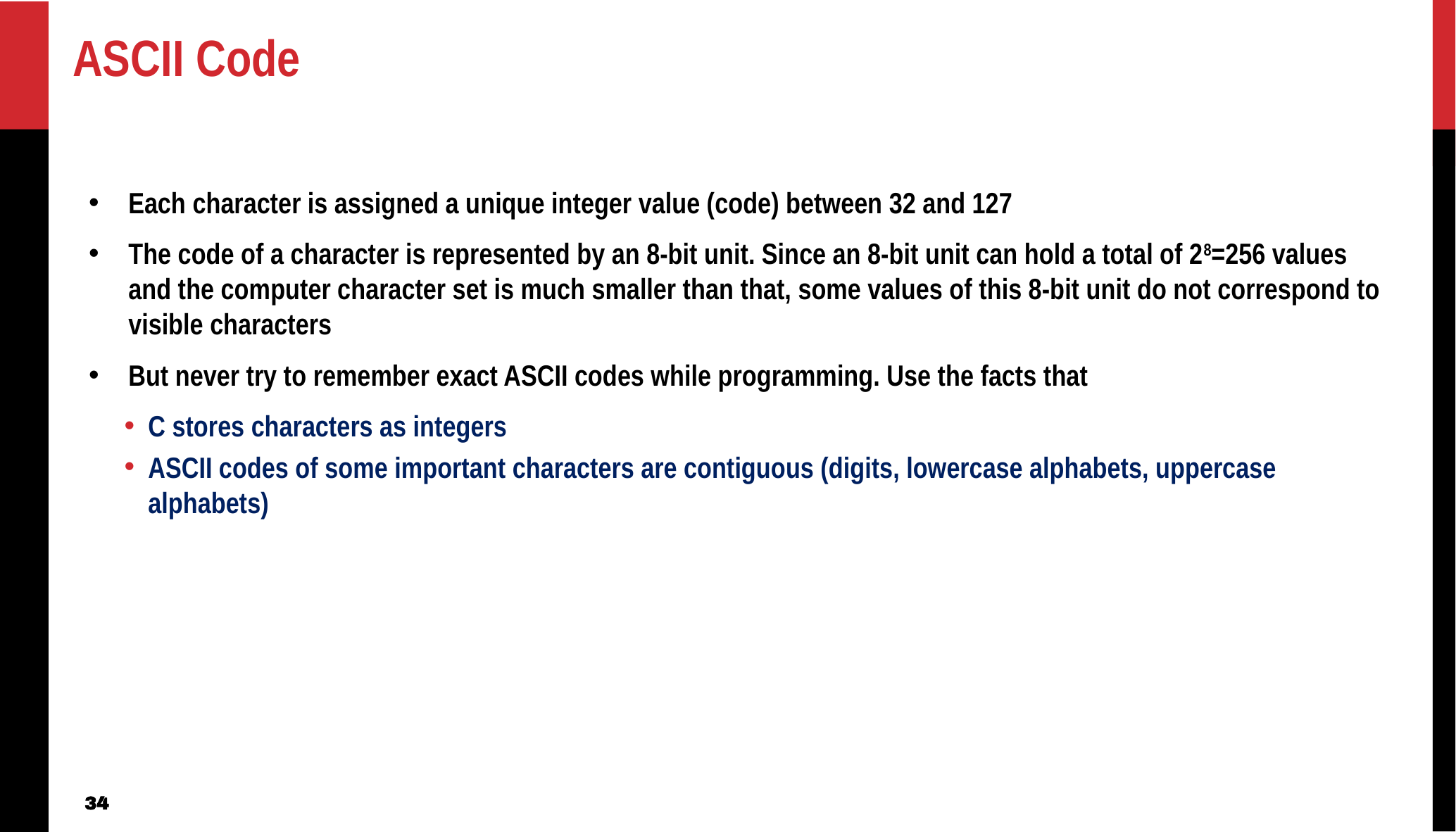

# ASCII Code
Each character is assigned a unique integer value (code) between 32 and 127
The code of a character is represented by an 8-bit unit. Since an 8-bit unit can hold a total of 28=256 values and the computer character set is much smaller than that, some values of this 8-bit unit do not correspond to visible characters
But never try to remember exact ASCII codes while programming. Use the facts that
C stores characters as integers
ASCII codes of some important characters are contiguous (digits, lowercase alphabets, uppercase alphabets)
34